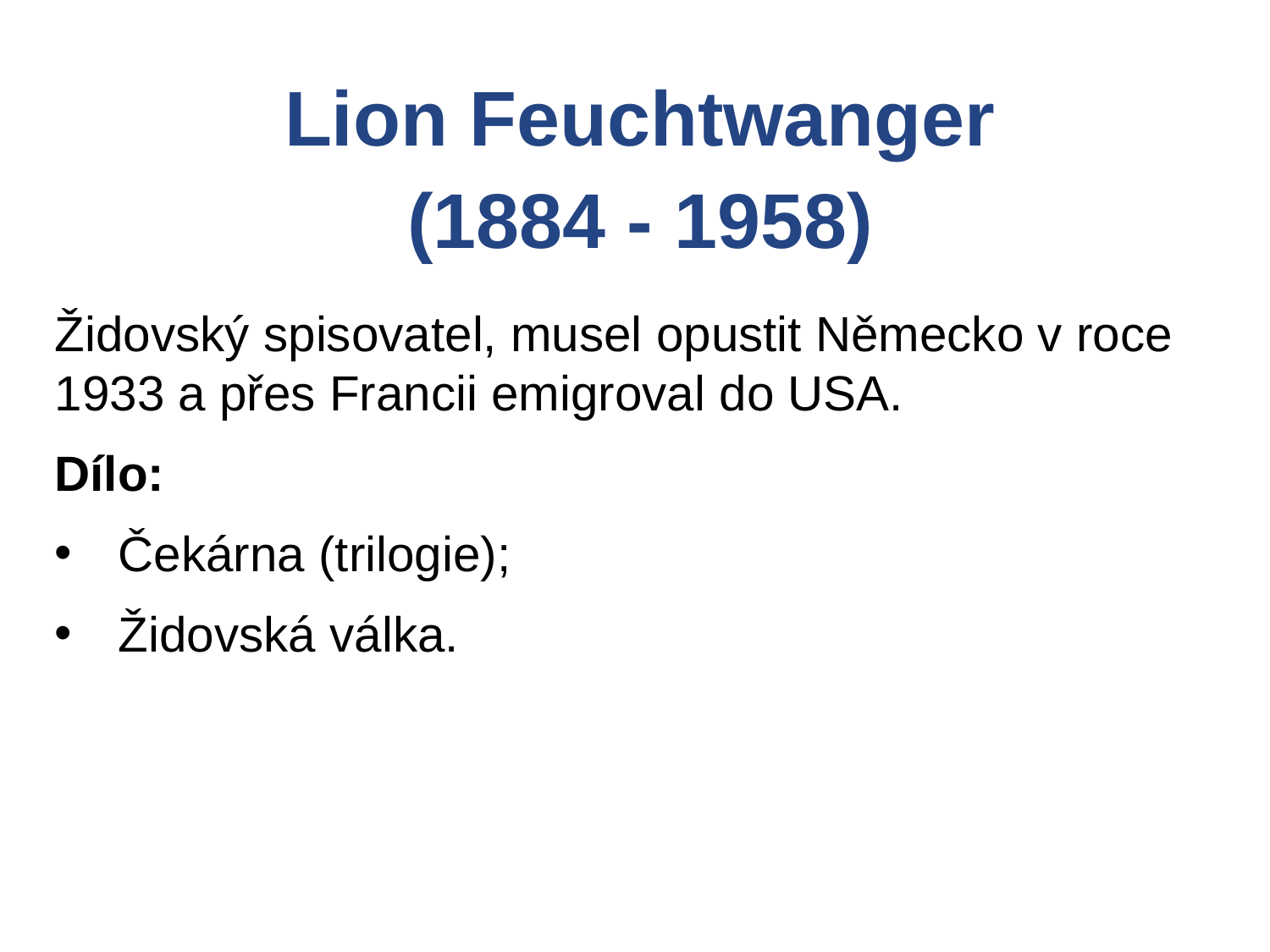

Lion Feuchtwanger
(1884 - 1958)
Židovský spisovatel, musel opustit Německo v roce 1933 a přes Francii emigroval do USA.
Dílo:
Čekárna (trilogie);
Židovská válka.